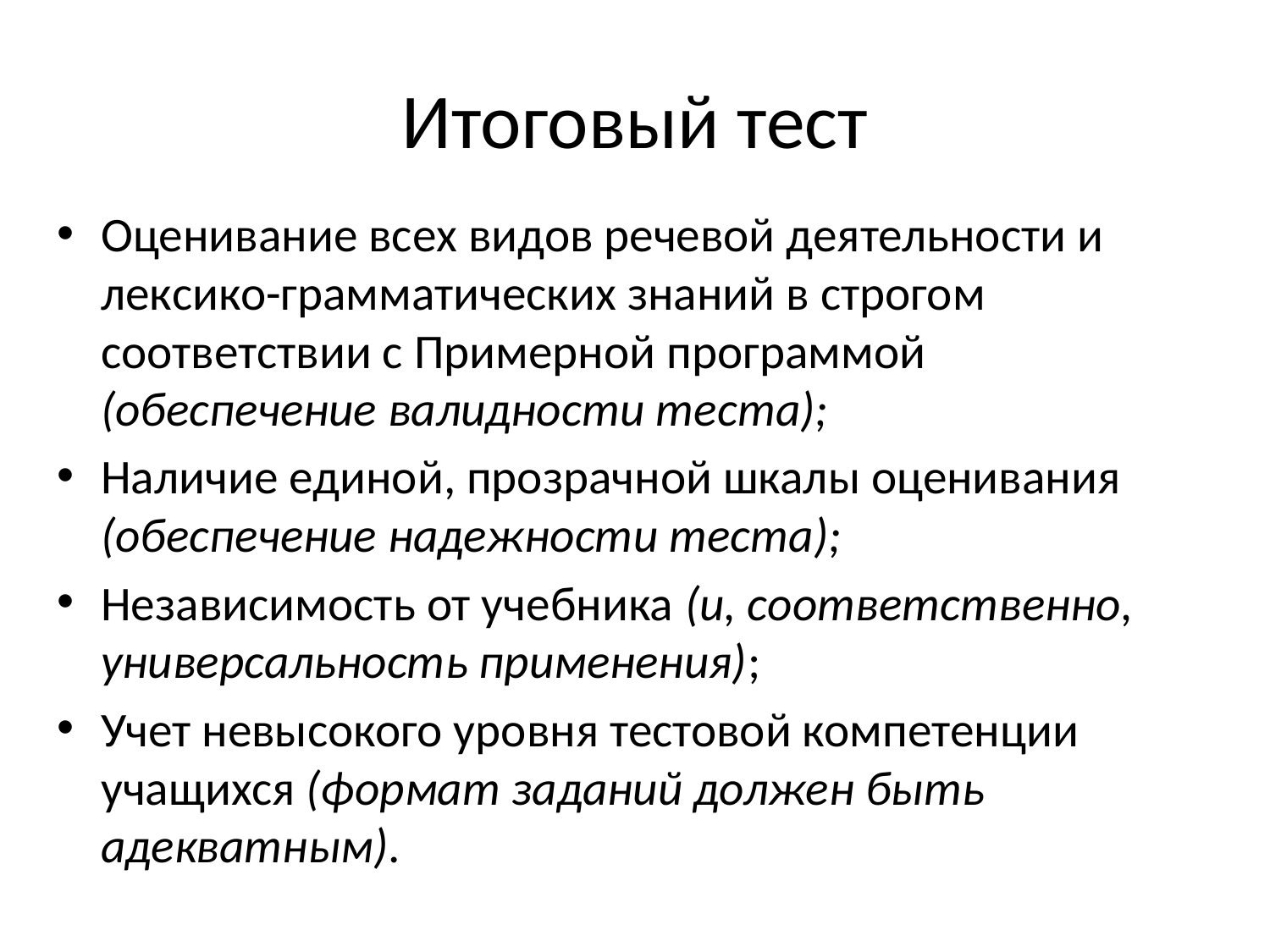

# Итоговый тест
Оценивание всех видов речевой деятельности и лексико-грамматических знаний в строгом соответствии с Примерной программой (обеспечение валидности теста);
Наличие единой, прозрачной шкалы оценивания (обеспечение надежности теста);
Независимость от учебника (и, соответственно, универсальность применения);
Учет невысокого уровня тестовой компетенции учащихся (формат заданий должен быть адекватным).